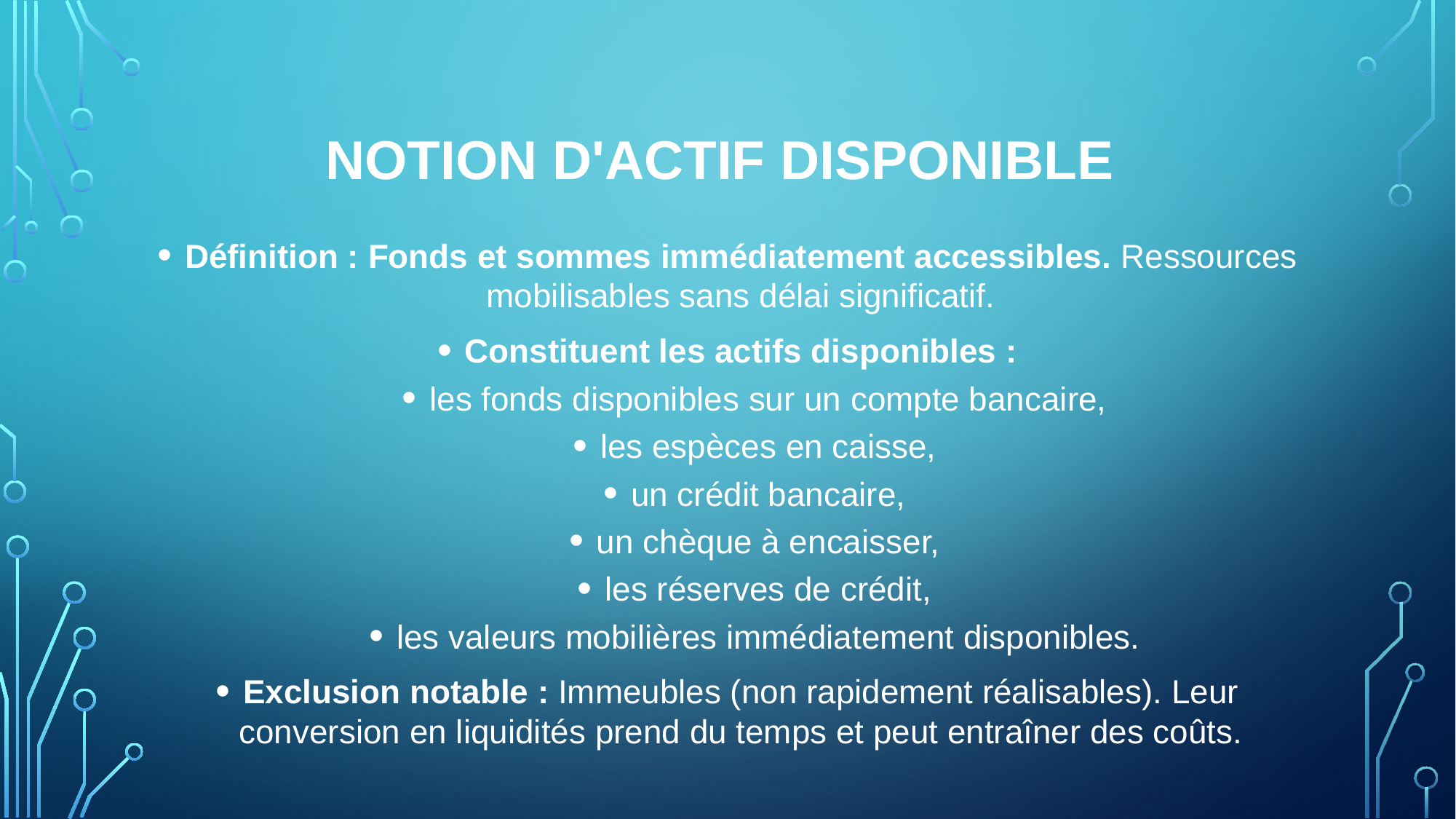

# NOTION d'Actif Disponible
Définition : Fonds et sommes immédiatement accessibles. Ressources mobilisables sans délai significatif.
Constituent les actifs disponibles :
les fonds disponibles sur un compte bancaire,
les espèces en caisse,
un crédit bancaire,
un chèque à encaisser,
les réserves de crédit,
les valeurs mobilières immédiatement disponibles.
Exclusion notable : Immeubles (non rapidement réalisables). Leur conversion en liquidités prend du temps et peut entraîner des coûts.